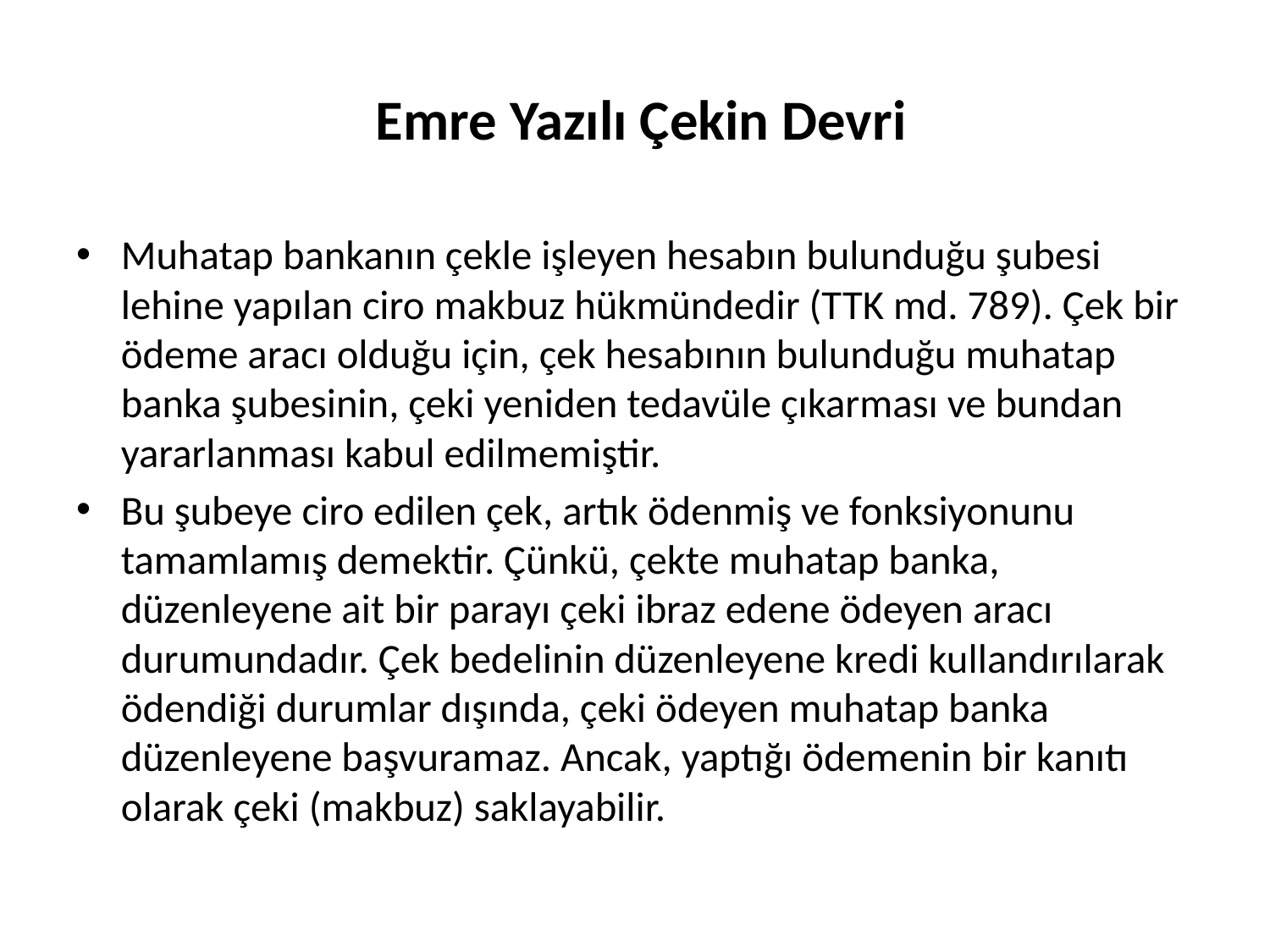

# Emre Yazılı Çekin Devri
Muhatap bankanın çekle işleyen hesabın bulunduğu şubesi lehine yapılan ciro makbuz hükmündedir (TTK md. 789). Çek bir ödeme aracı olduğu için, çek hesabının bulunduğu muhatap banka şubesinin, çeki yeniden tedavüle çıkarması ve bundan yararlanması kabul edilmemiştir.
Bu şubeye ciro edilen çek, artık ödenmiş ve fonksiyonunu tamamlamış demektir. Çünkü, çekte muhatap banka, düzenleyene ait bir parayı çeki ibraz edene ödeyen aracı durumundadır. Çek bedelinin düzenleyene kredi kullandırılarak ödendiği durumlar dışında, çeki ödeyen muhatap banka düzenleyene başvuramaz. Ancak, yaptığı ödemenin bir kanıtı olarak çeki (makbuz) saklayabilir.